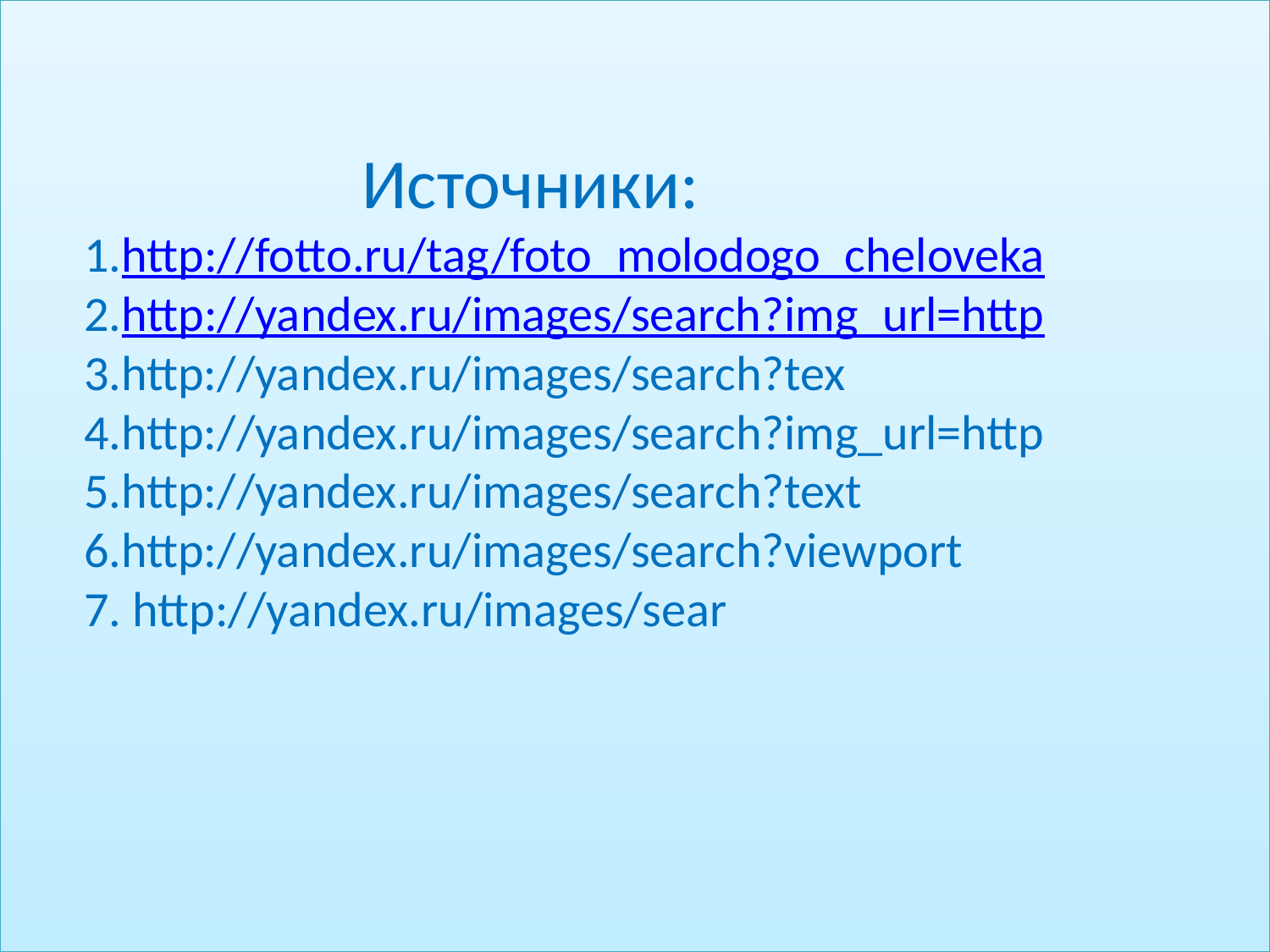

# Источники: 1.http://fotto.ru/tag/foto_molodogo_cheloveka 2.http://yandex.ru/images/search?img_url=http 3.http://yandex.ru/images/search?tex 4.http://yandex.ru/images/search?img_url=http 5.http://yandex.ru/images/search?text 6.http://yandex.ru/images/search?viewport 7. http://yandex.ru/images/sear